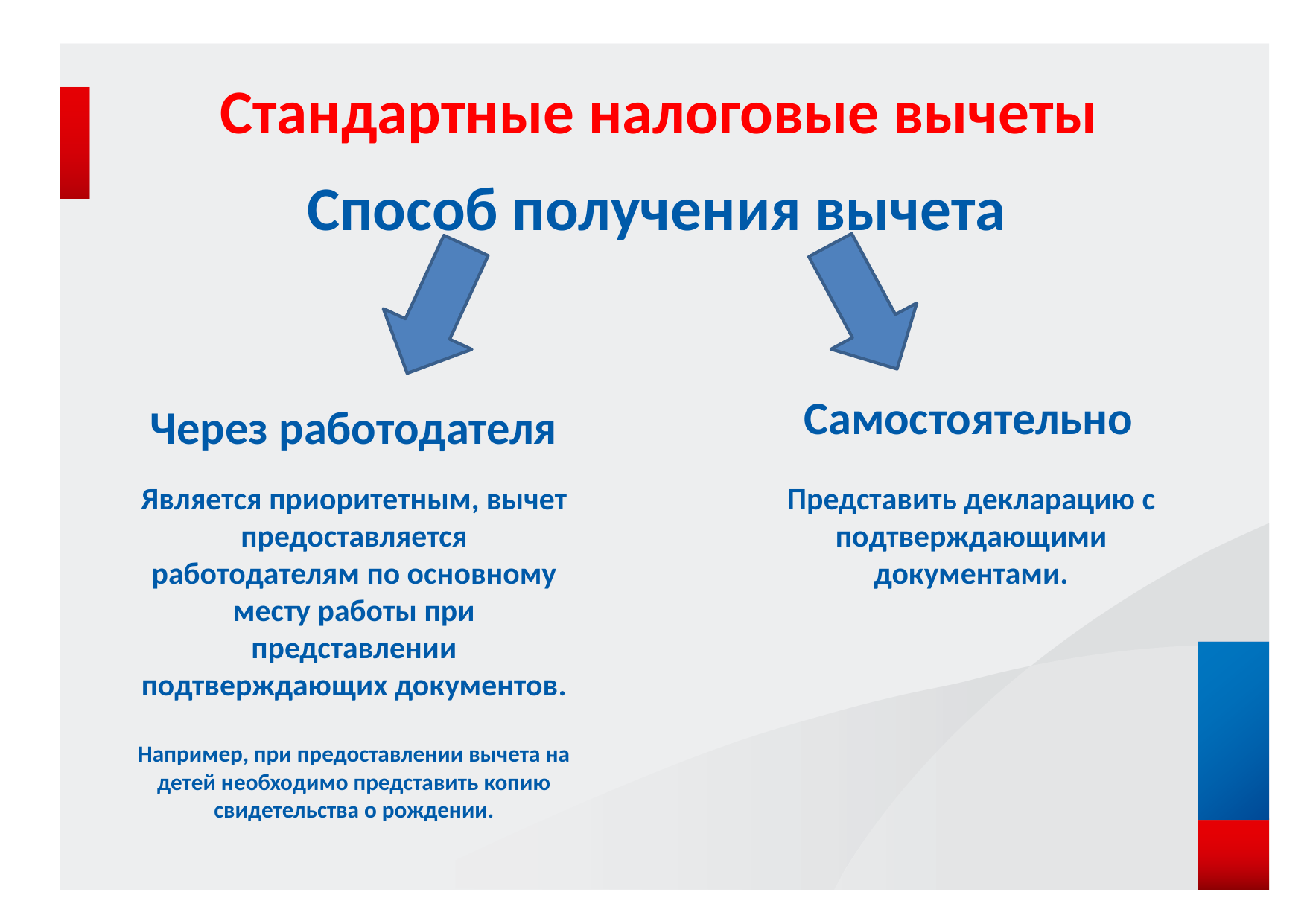

Стандартные налоговые вычеты
Способ получения вычета

Самостоятельно
Через работодателя
Является приоритетным, вычет предоставляется работодателям по основному месту работы при представлении подтверждающих документов.

Например, при предоставлении вычета на детей необходимо представить копию свидетельства о рождении.
Представить декларацию с подтверждающими документами.